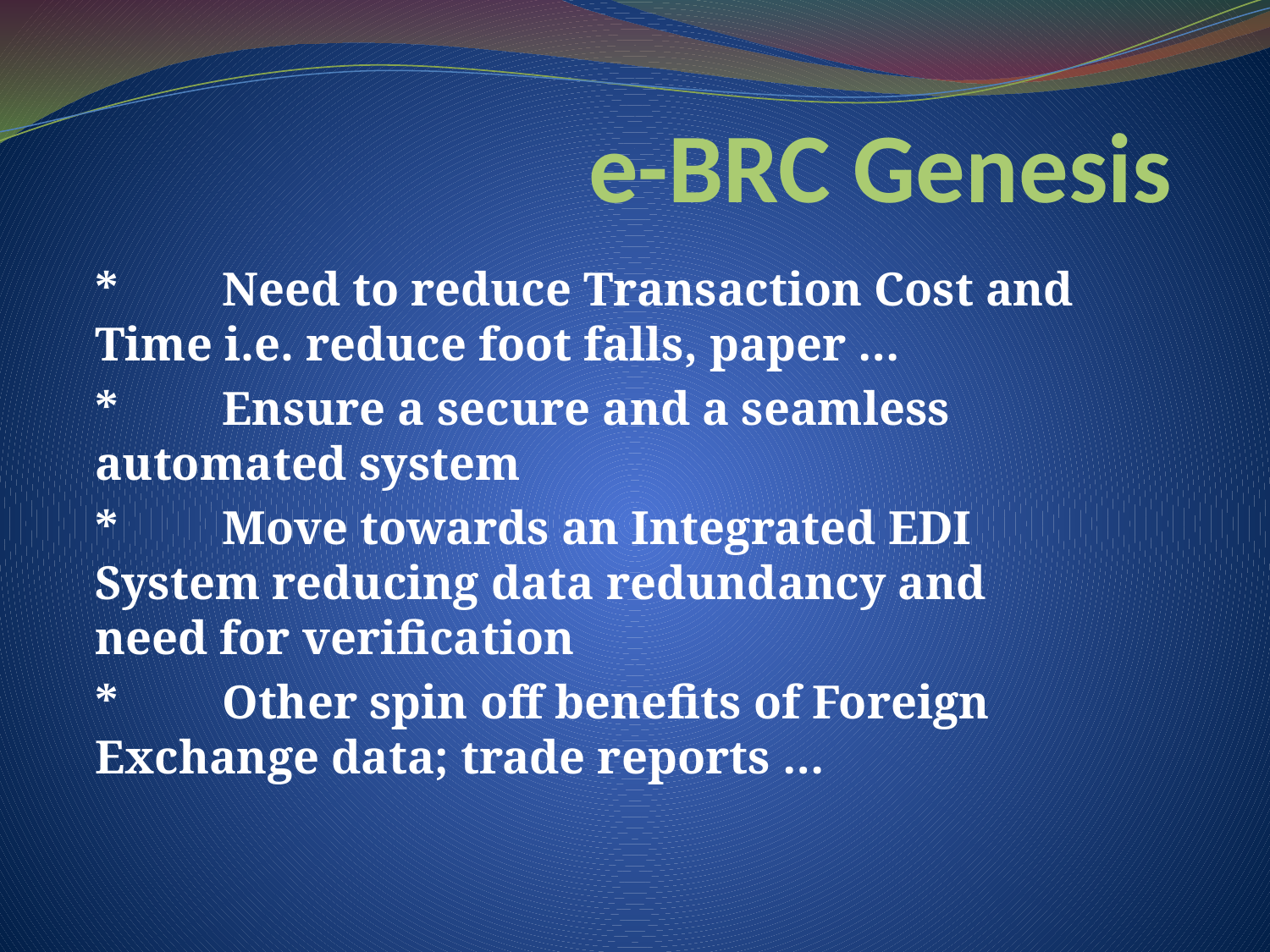

# e-BRC Genesis
*	Need to reduce Transaction Cost and 	Time i.e. reduce foot falls, paper …
*	Ensure a secure and a seamless 	automated system
*	Move towards an Integrated EDI 	System reducing data redundancy and 	need for verification
*	Other spin off benefits of Foreign 	Exchange data; trade reports …